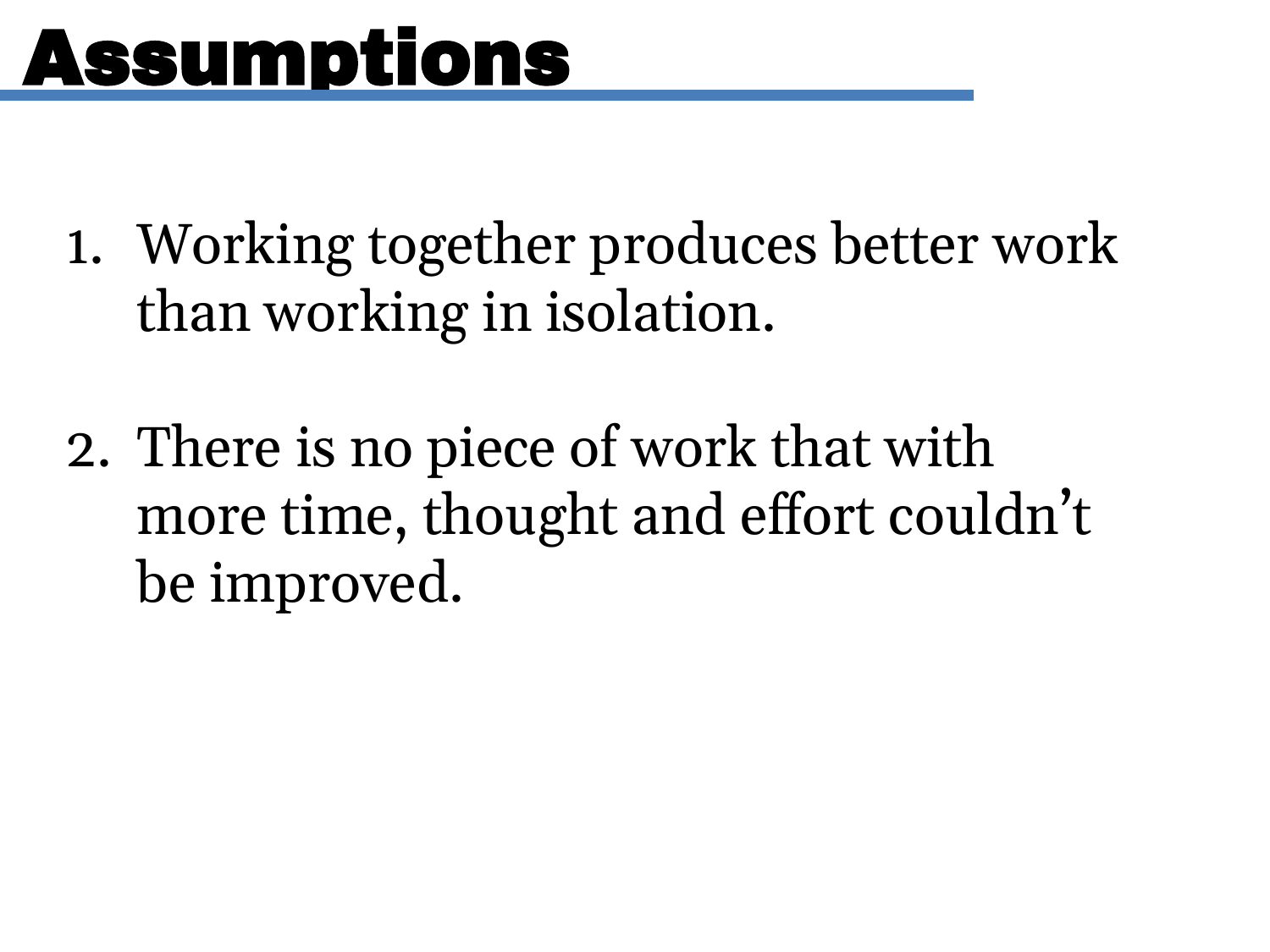

Assumptions
Working together produces better work than working in isolation.

There is no piece of work that with more time, thought and effort couldn’t be improved.